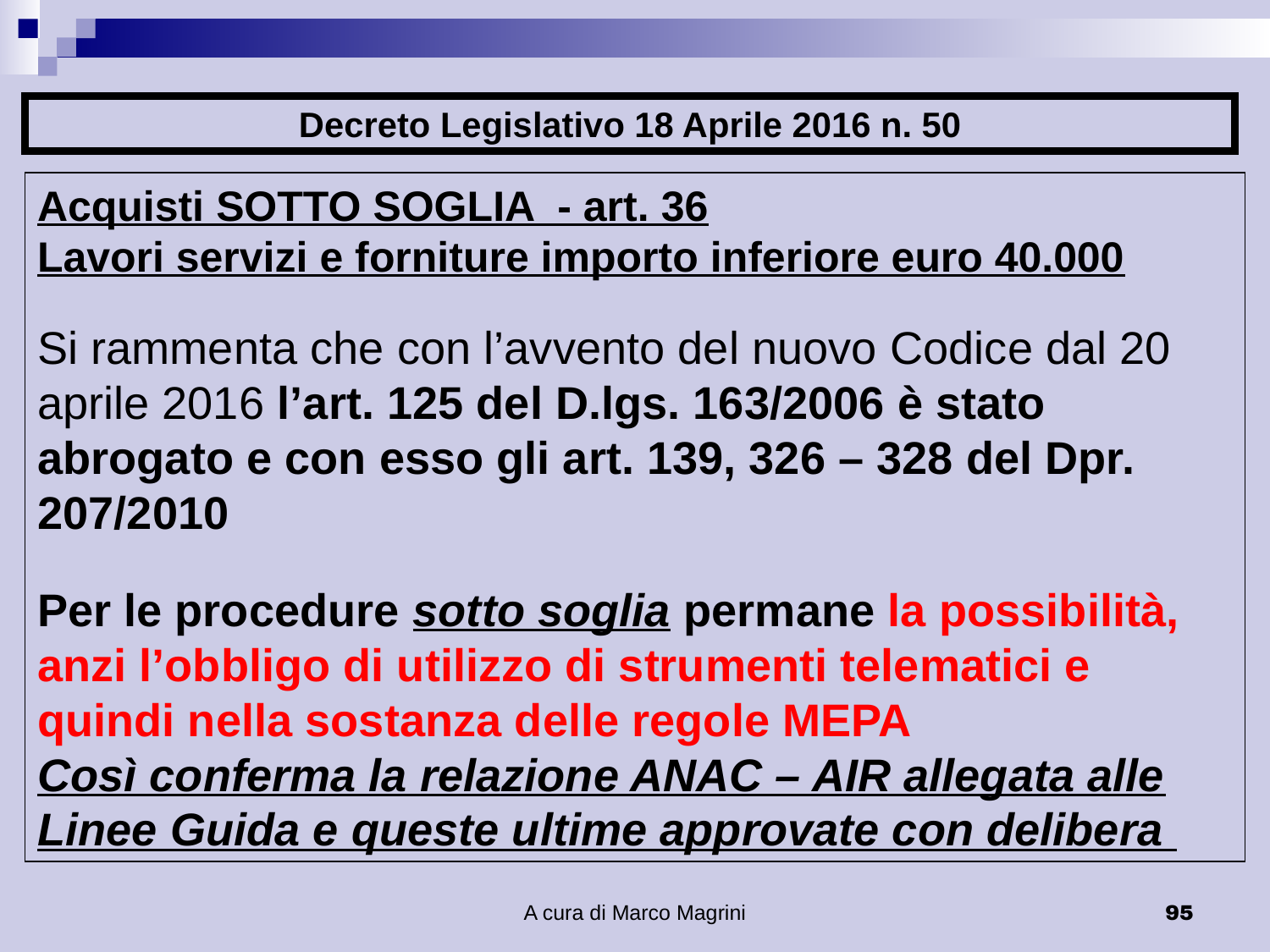

Decreto Legislativo 18 Aprile 2016 n. 50
Acquisti SOTTO SOGLIA  - art. 36
Lavori servizi e forniture importo inferiore euro 40.000

Si rammenta che con l’avvento del nuovo Codice dal 20 aprile 2016 l’art. 125 del D.lgs. 163/2006 è stato abrogato e con esso gli art. 139, 326 – 328 del Dpr. 207/2010

Per le procedure sotto soglia permane la possibilità, anzi l’obbligo di utilizzo di strumenti telematici e quindi nella sostanza delle regole MEPA
Così conferma la relazione ANAC – AIR allegata alle Linee Guida e queste ultime approvate con delibera

A cura di Marco Magrini
95